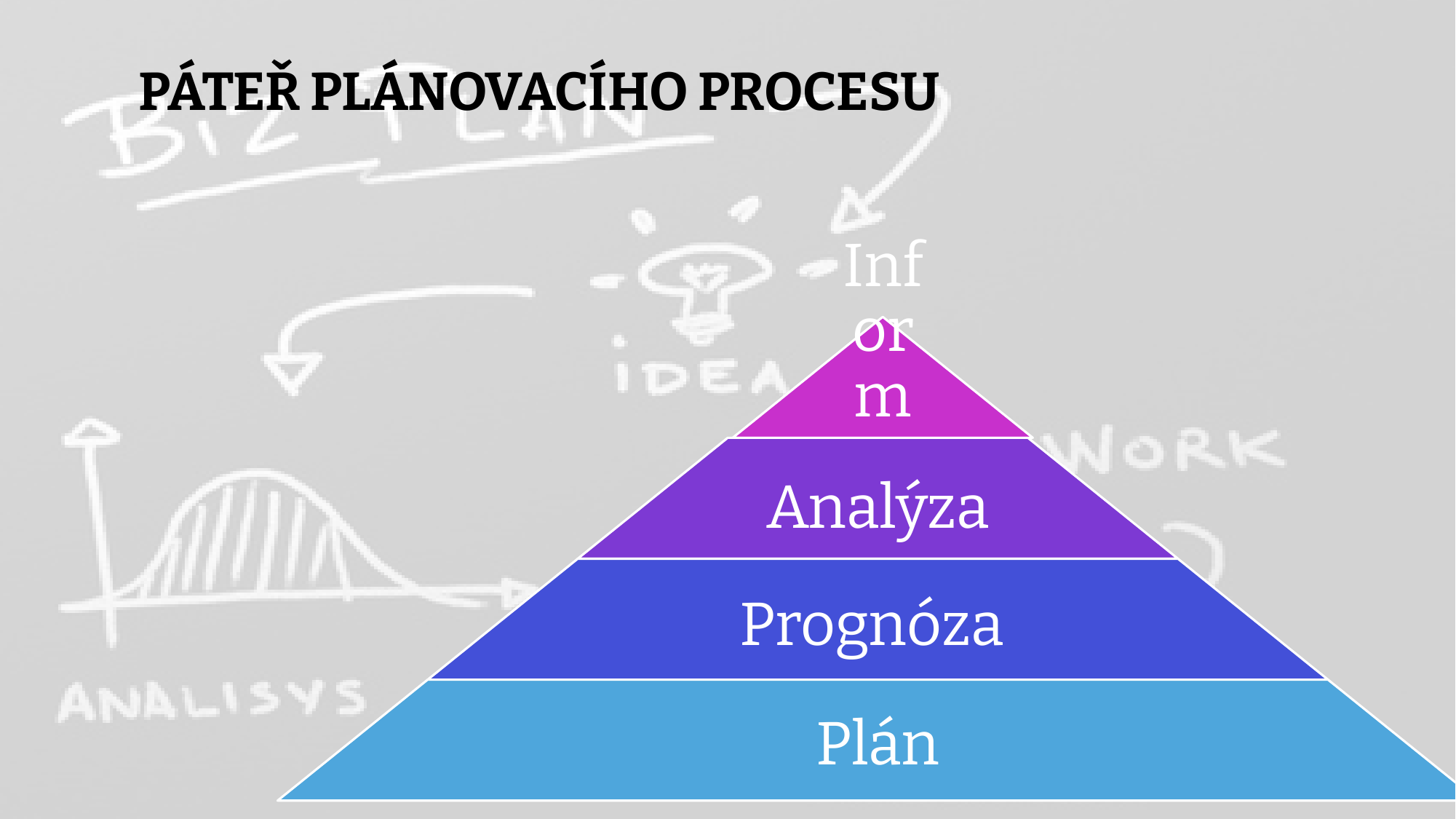

# Páteř plánovacího procesu
Informace
Analýza
Prognóza
Plán